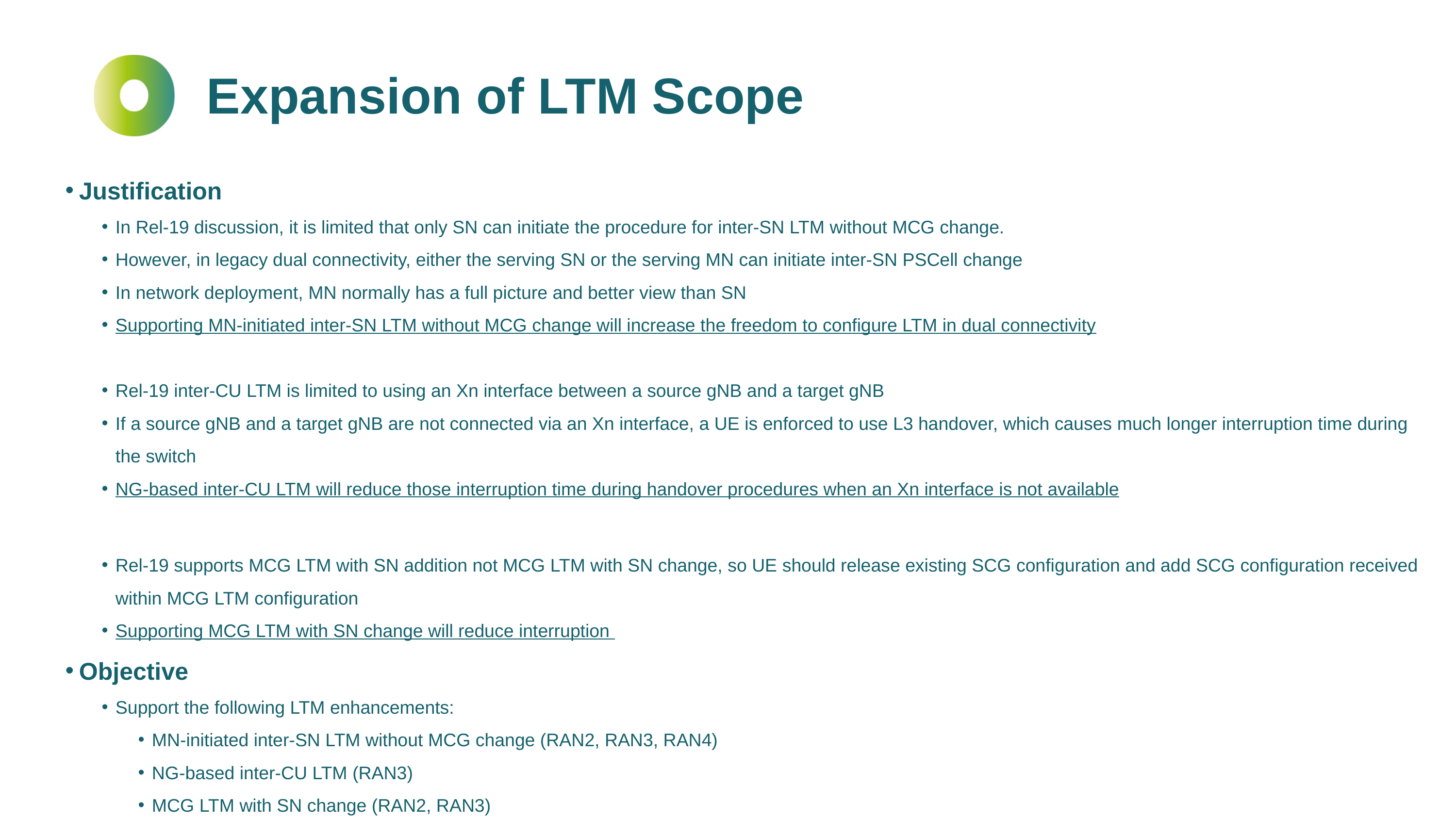

Expansion of LTM Scope
Justification
In Rel-19 discussion, it is limited that only SN can initiate the procedure for inter-SN LTM without MCG change.
However, in legacy dual connectivity, either the serving SN or the serving MN can initiate inter-SN PSCell change
In network deployment, MN normally has a full picture and better view than SN
Supporting MN-initiated inter-SN LTM without MCG change will increase the freedom to configure LTM in dual connectivity

Rel-19 inter-CU LTM is limited to using an Xn interface between a source gNB and a target gNB
If a source gNB and a target gNB are not connected via an Xn interface, a UE is enforced to use L3 handover, which causes much longer interruption time during the switch
NG-based inter-CU LTM will reduce those interruption time during handover procedures when an Xn interface is not available

Rel-19 supports MCG LTM with SN addition not MCG LTM with SN change, so UE should release existing SCG configuration and add SCG configuration received within MCG LTM configuration
Supporting MCG LTM with SN change will reduce interruption
Objective
Support the following LTM enhancements:
MN-initiated inter-SN LTM without MCG change (RAN2, RAN3, RAN4)
NG-based inter-CU LTM (RAN3)
MCG LTM with SN change (RAN2, RAN3)